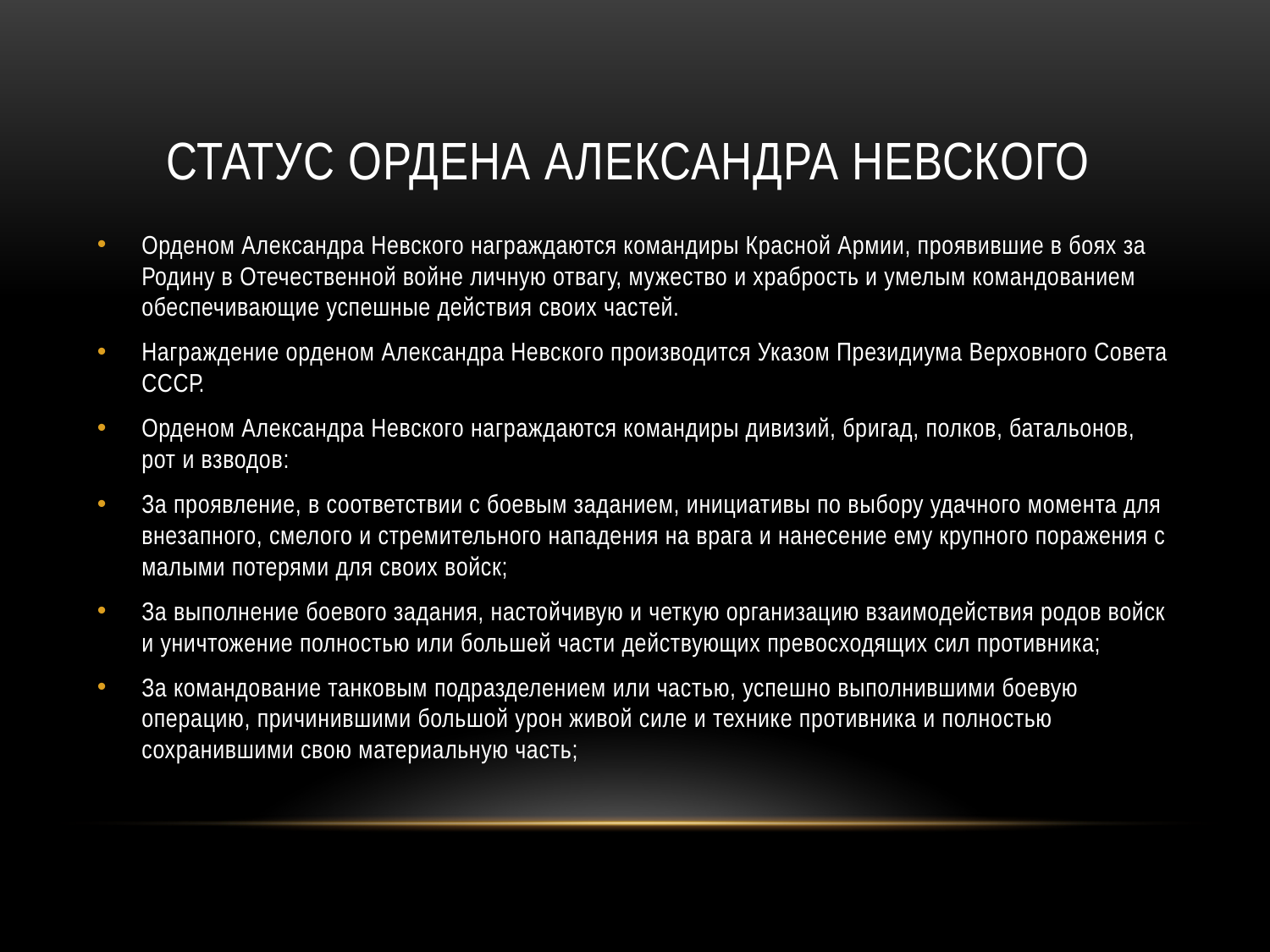

# Статус Ордена Александра Невского
Орденом Александра Невского награждаются командиры Красной Армии, проявившие в боях за Родину в Отечественной войне личную отвагу, мужество и храбрость и умелым командованием обеспечивающие успешные действия своих частей.
Награждение орденом Александра Невского производится Указом Президиума Верховного Совета СССР.
Орденом Александра Невского награждаются командиры дивизий, бригад, полков, батальонов, рот и взводов:
За проявление, в соответствии с боевым заданием, инициативы по выбору удачного момента для внезапного, смелого и стремительного нападения на врага и нанесение ему крупного поражения с малыми потерями для своих войск;
За выполнение боевого задания, настойчивую и четкую организацию взаимодействия родов войск и уничтожение полностью или большей части действующих превосходящих сил противника;
За командование танковым подразделением или частью, успешно выполнившими боевую операцию, причинившими большой урон живой силе и технике противника и полностью сохранившими свою материальную часть;